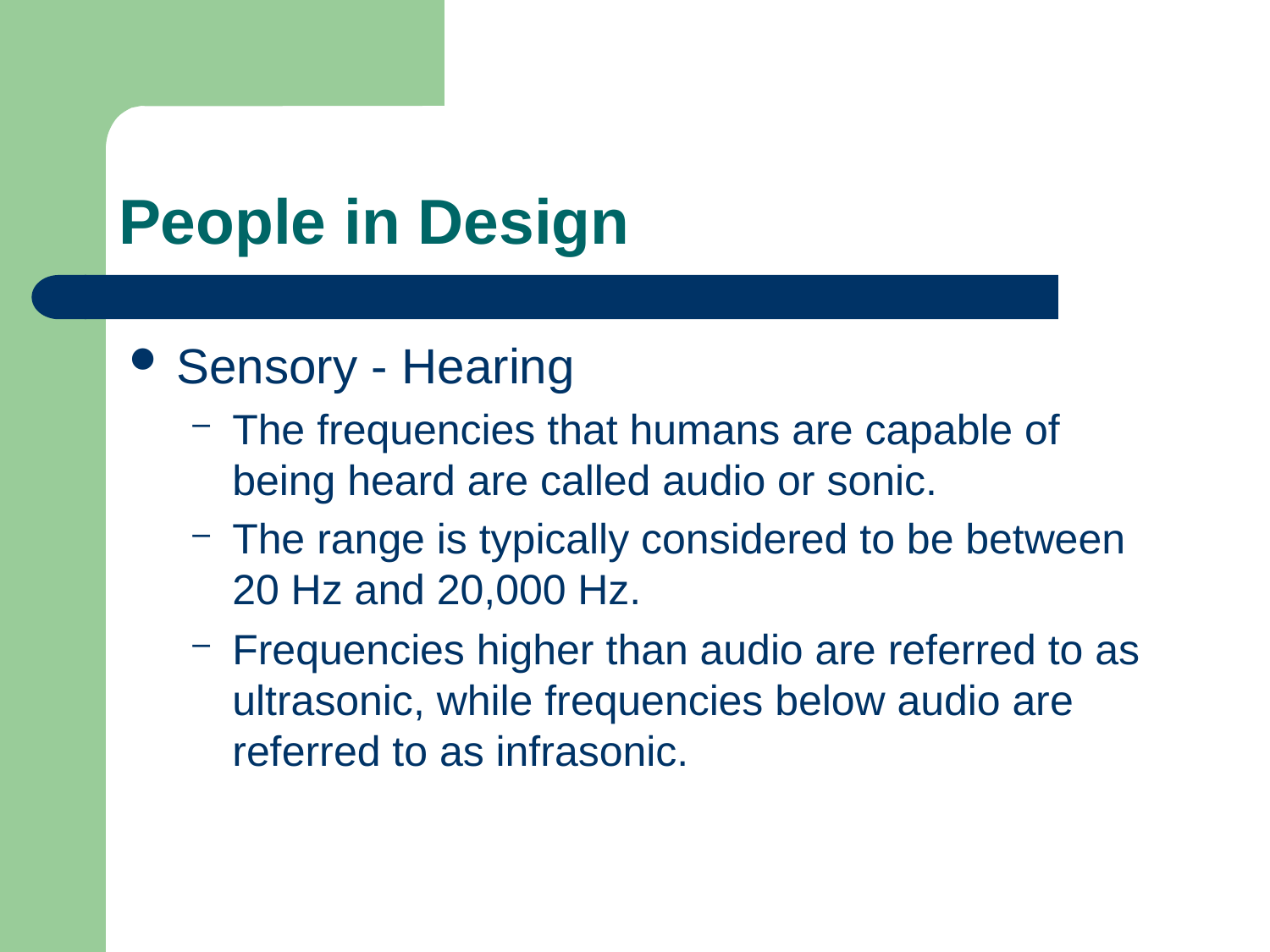

# People in Design
Sensory - Hearing
The frequencies that humans are capable of being heard are called audio or sonic.
The range is typically considered to be between 20 Hz and 20,000 Hz.
Frequencies higher than audio are referred to as ultrasonic, while frequencies below audio are referred to as infrasonic.